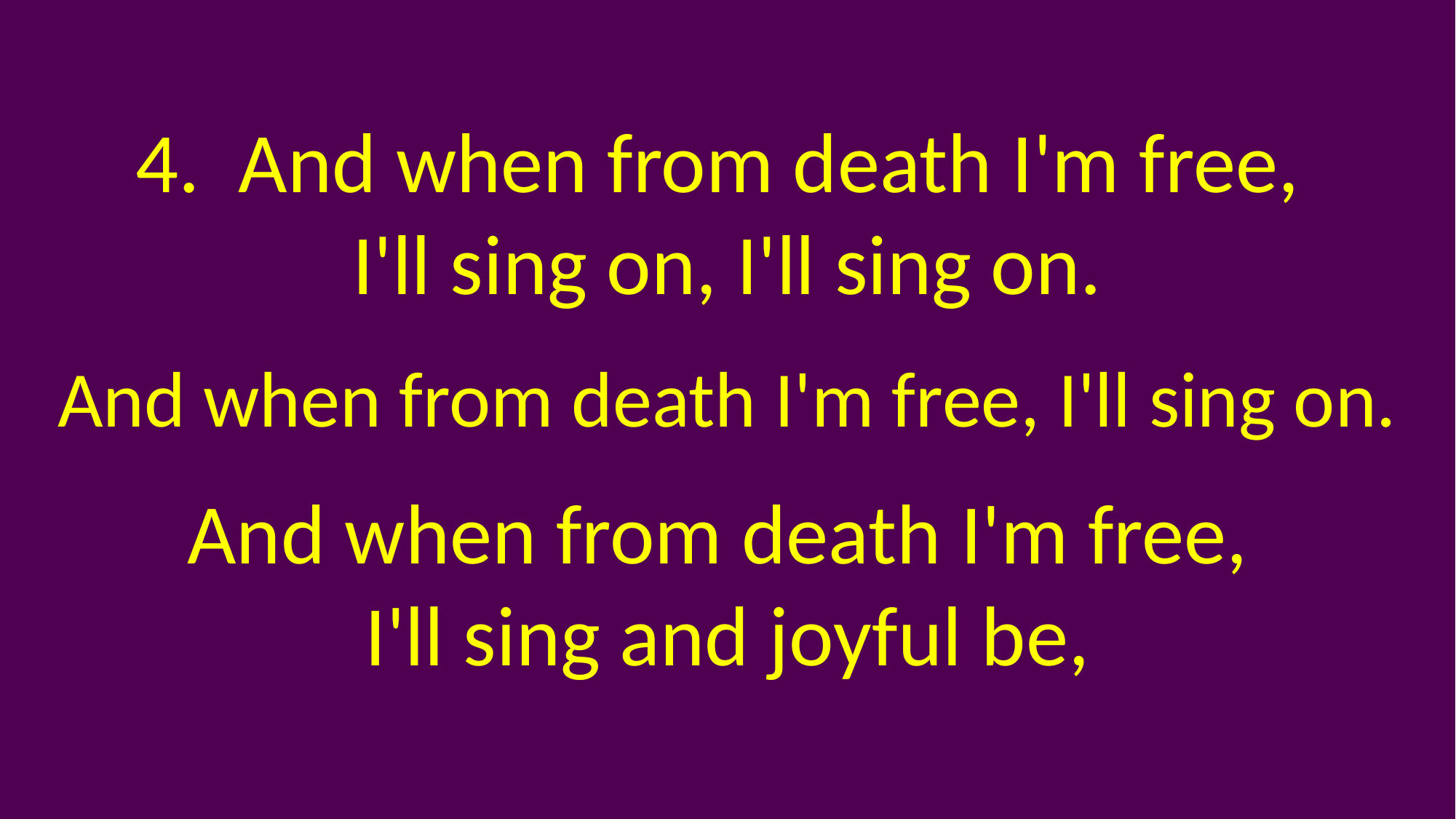

4.  And when from death I'm free,
I'll sing on, I'll sing on.
And when from death I'm free, I'll sing on.
And when from death I'm free,
I'll sing and joyful be,